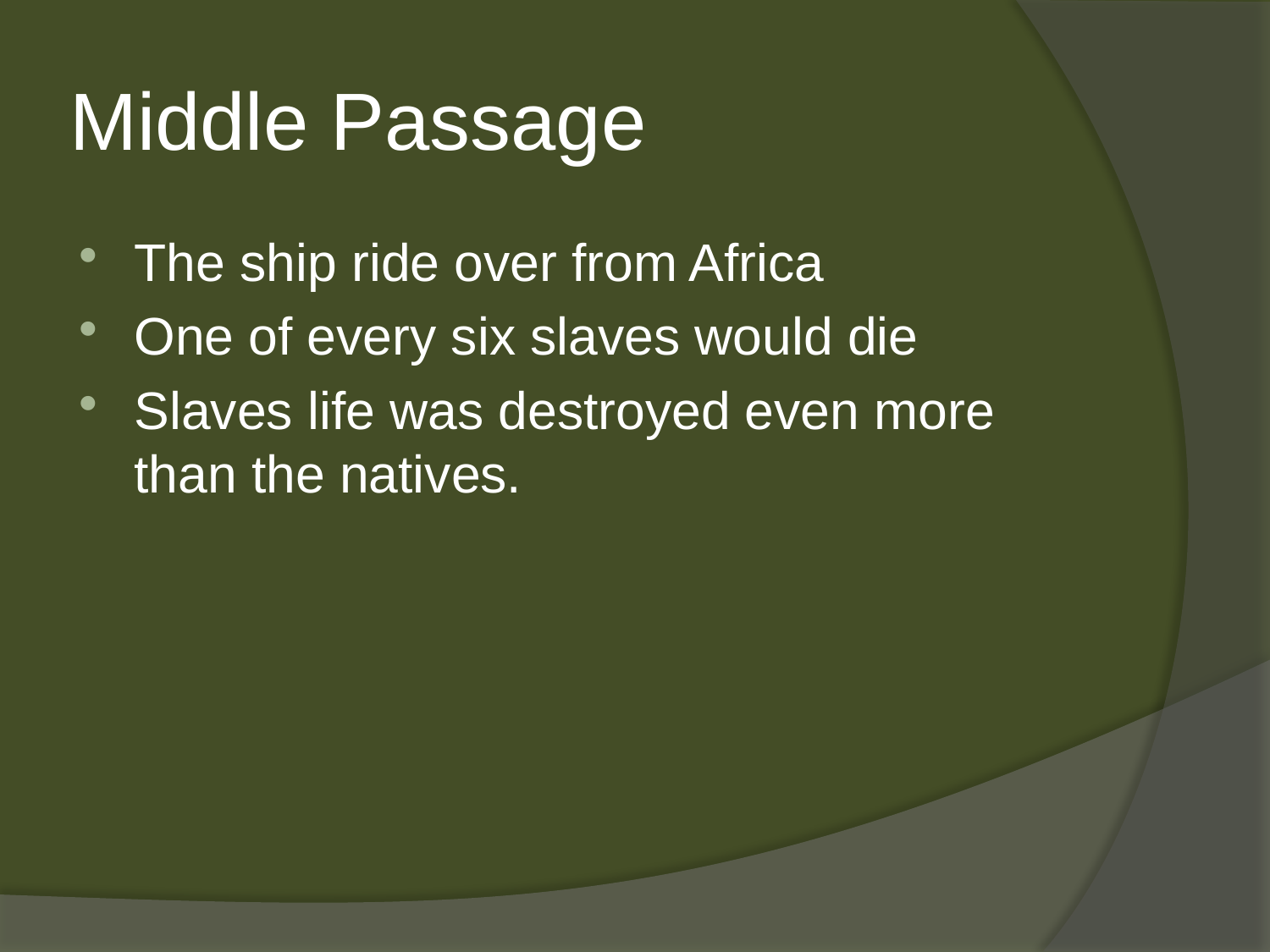

# Middle Passage
The ship ride over from Africa
One of every six slaves would die
Slaves life was destroyed even more than the natives.